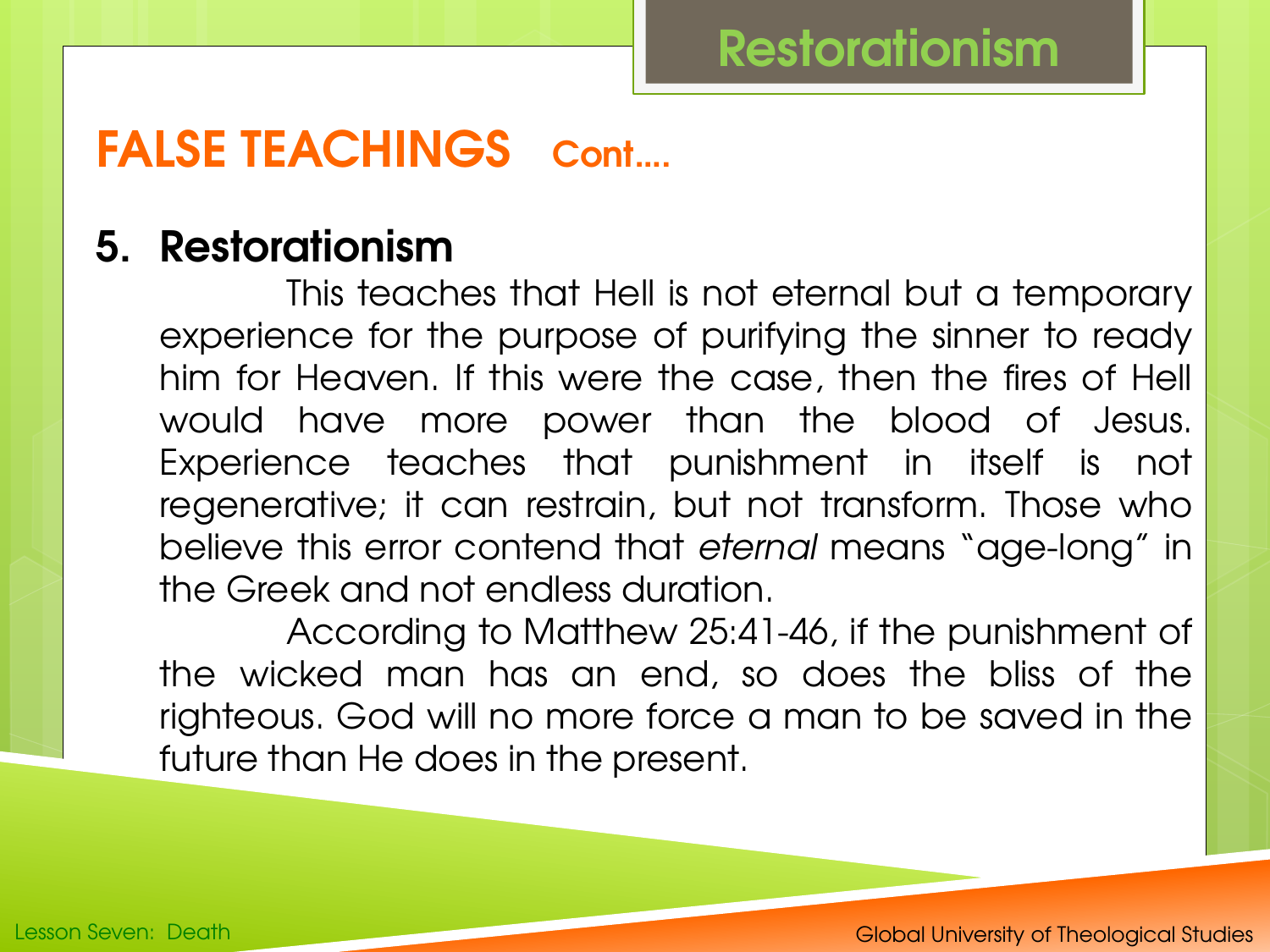

Restorationism
FALSE TEACHINGS   Cont….

Restorationism
	This teaches that Hell is not eternal but a temporary experience for the purpose of purifying the sinner to ready him for Heaven. If this were the case, then the fires of Hell would have more power than the blood of Jesus. Experience teaches that punishment in itself is not regenerative; it can restrain, but not transform. Those who believe this error contend that eternal means “age-long” in the Greek and not endless duration.
	According to Matthew 25:41-46, if the punishment of the wicked man has an end, so does the bliss of the righteous. God will no more force a man to be saved in the future than He does in the present.
 Global University of Theological Studies
Lesson Seven:  Death